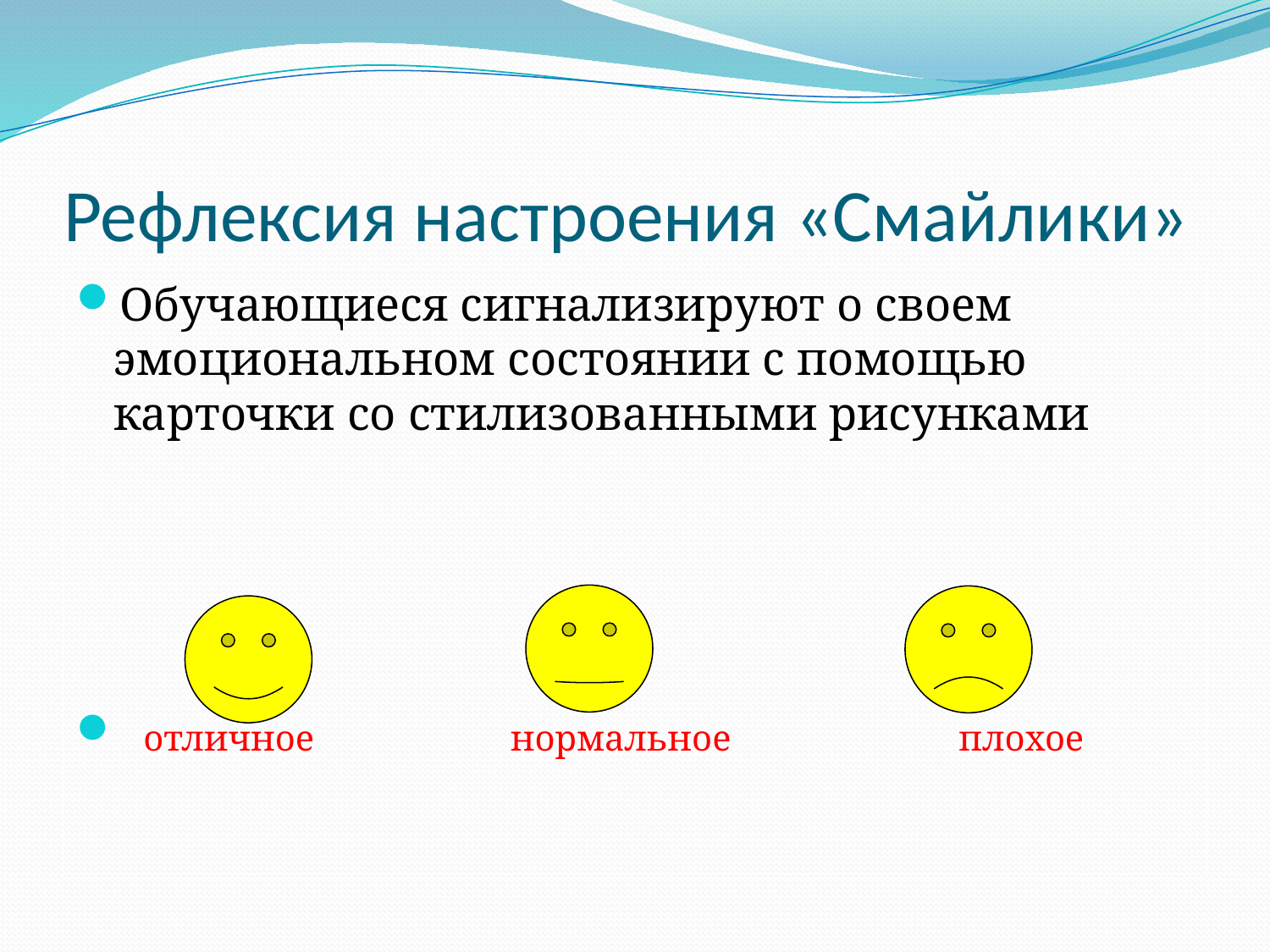

# Рефлексия настроения «Смайлики»
Обучающиеся сигнализируют о своем эмоциональном состоянии с помощью карточки со стилизованными рисунками

  отличное                 нормальное                         плохое